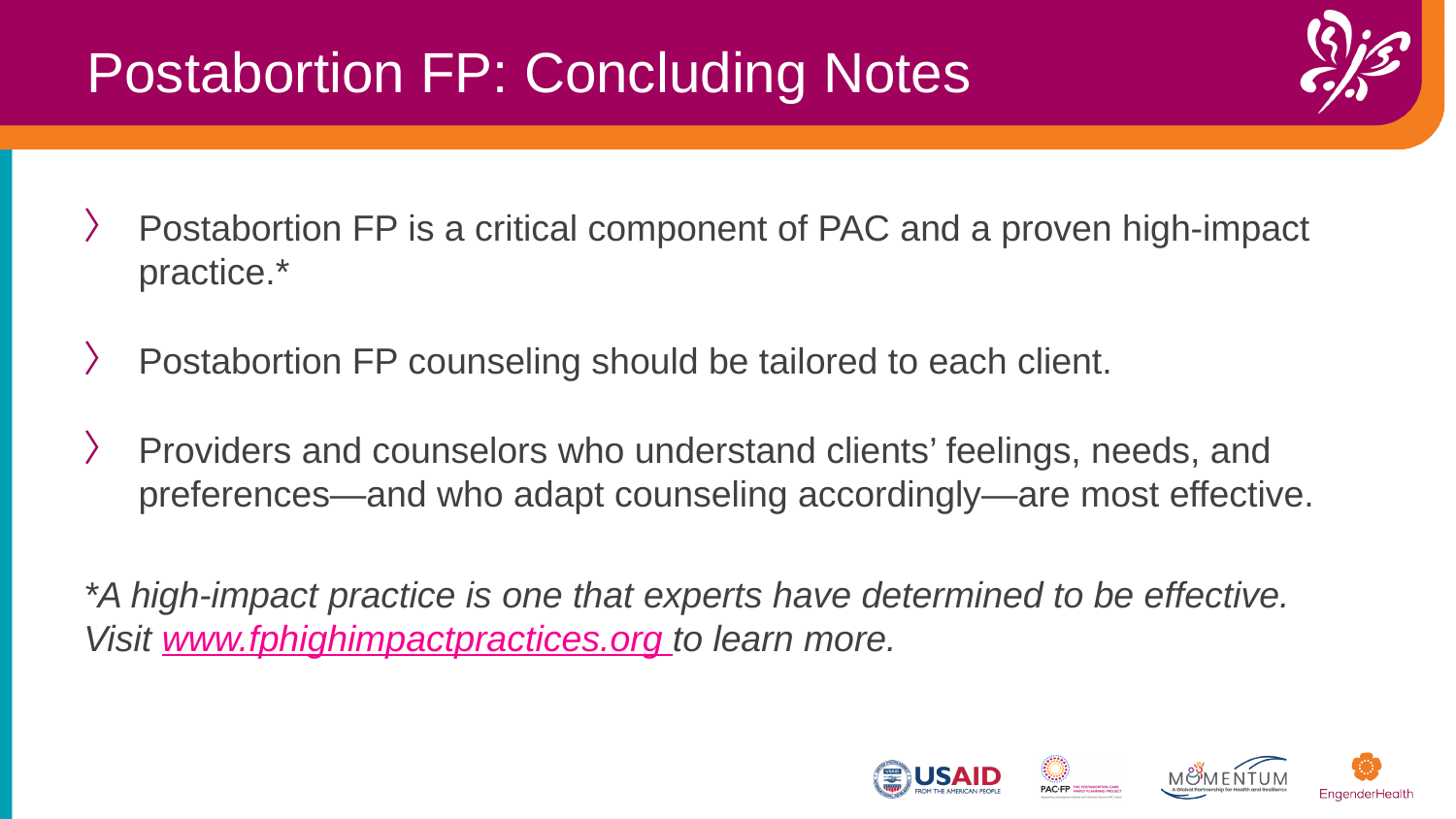

Postabortion FP: Concluding Notes
Postabortion FP is a critical component of PAC and a proven high-impact practice.*
Postabortion FP counseling should be tailored to each client.
Providers and counselors who understand clients’ feelings, needs, and preferences—and who adapt counseling accordingly—are most effective.
*A high-impact practice is one that experts have determined to be effective.
Visit www.fphighimpactpractices.org to learn more.